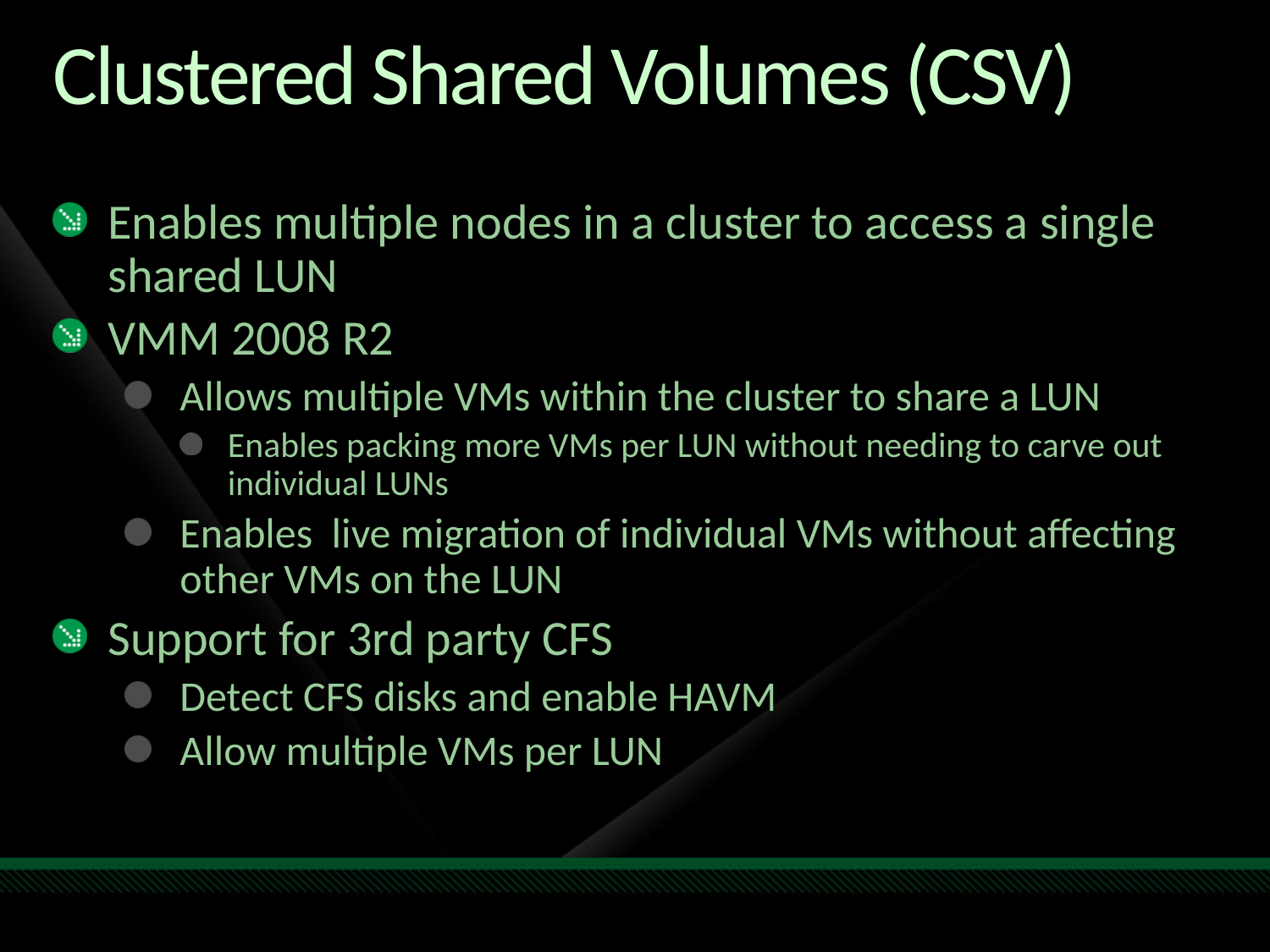

# Clustered Shared Volumes (CSV)
Enables multiple nodes in a cluster to access a single shared LUN
VMM 2008 R2
Allows multiple VMs within the cluster to share a LUN
Enables packing more VMs per LUN without needing to carve out individual LUNs
Enables  live migration of individual VMs without affecting other VMs on the LUN
Support for 3rd party CFS
Detect CFS disks and enable HAVM
Allow multiple VMs per LUN